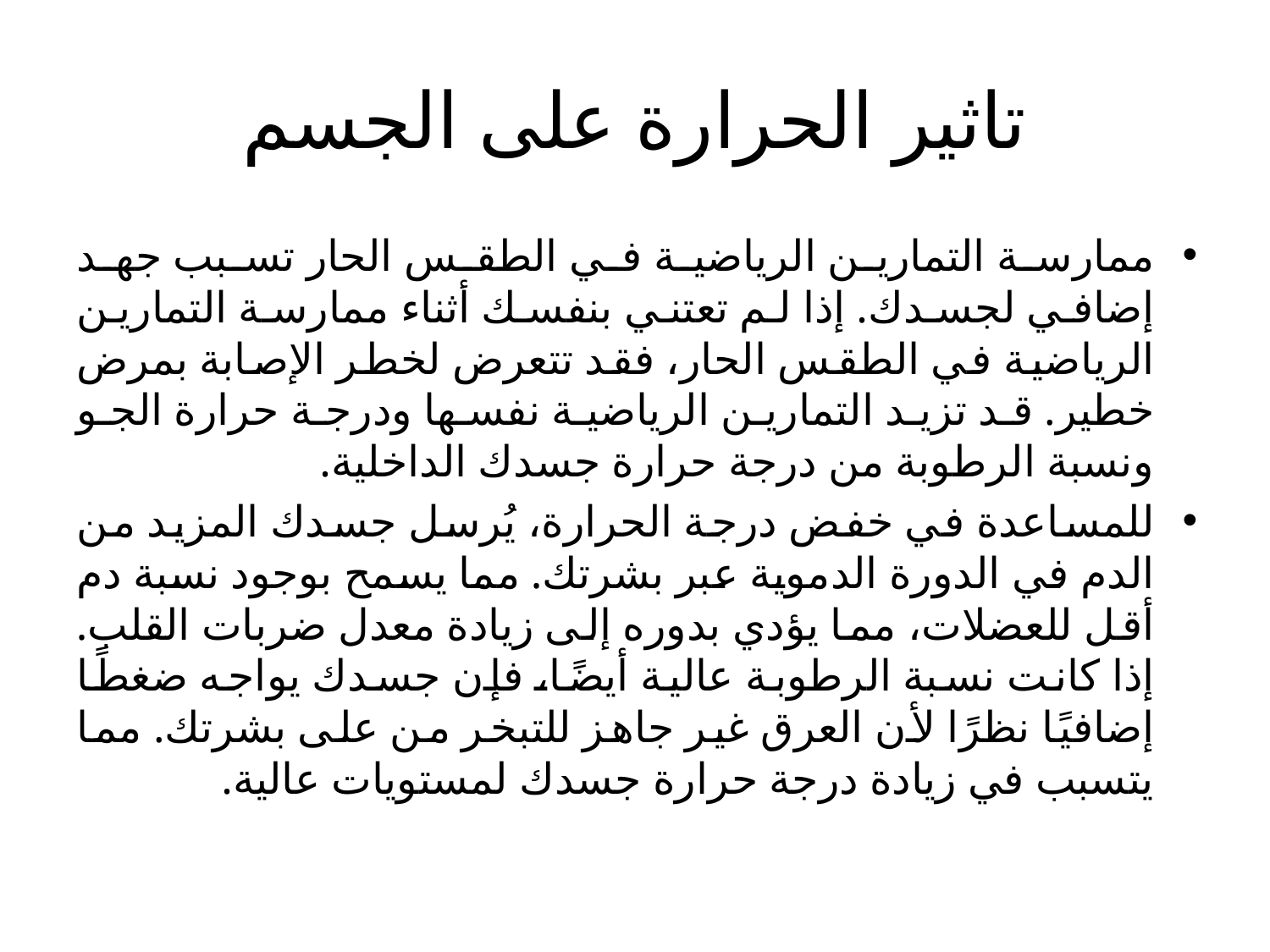

# تاثير الحرارة على الجسم
ممارسة التمارين الرياضية في الطقس الحار تسبب جهد إضافي لجسدك. إذا لم تعتني بنفسك أثناء ممارسة التمارين الرياضية في الطقس الحار، فقد تتعرض لخطر الإصابة بمرض خطير. قد تزيد التمارين الرياضية نفسها ودرجة حرارة الجو ونسبة الرطوبة من درجة حرارة جسدك الداخلية.
للمساعدة في خفض درجة الحرارة، يُرسل جسدك المزيد من الدم في الدورة الدموية عبر بشرتك. مما يسمح بوجود نسبة دم أقل للعضلات، مما يؤدي بدوره إلى زيادة معدل ضربات القلب. إذا كانت نسبة الرطوبة عالية أيضًا، فإن جسدك يواجه ضغطًا إضافيًا نظرًا لأن العرق غير جاهز للتبخر من على بشرتك. مما يتسبب في زيادة درجة حرارة جسدك لمستويات عالية.